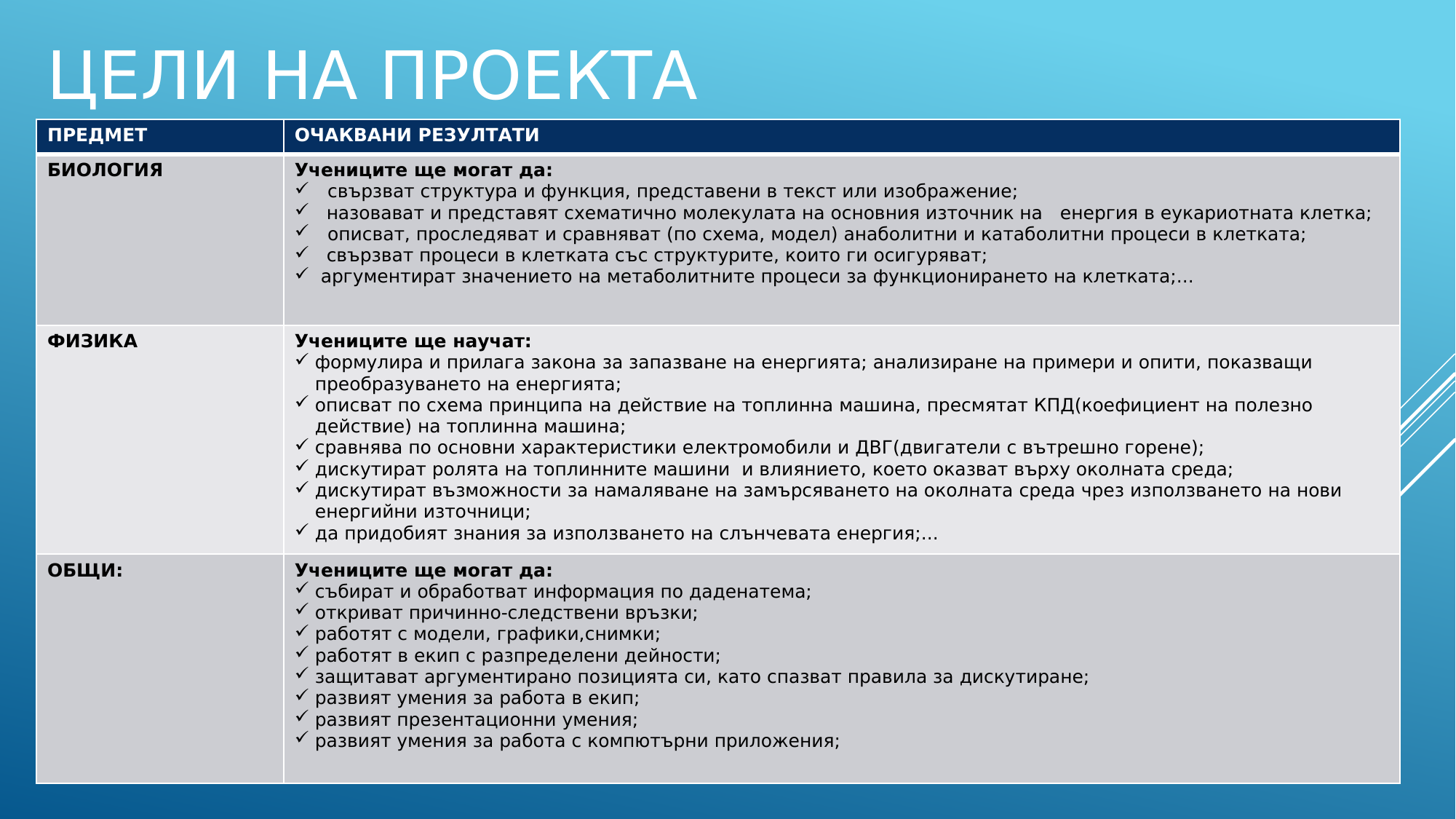

ЦЕЛИ НА ПРОЕКТА
| ПРЕДМЕТ | ОЧАКВАНИ РЕЗУЛТАТИ |
| --- | --- |
| БИОЛОГИЯ | Учениците ще могат да:   свързват структура и функция, представени в текст или изображение;   назовават и представят схематично молекулата на основния източник на   енергия в еукариотната клетка;    описват, проследяват и сравняват (по схема, модел) анаболитни и катаболитни процеси в клетката;   свързват процеси в клетката със структурите, които ги осигуряват;  аргументират значението на метаболитните процеси за функционирането на клетката;... |
| ФИЗИКА | Учениците ще научат: формулира и прилага закона за запазване на енергията; анализиране на примери и опити, показващи преобразуването на енергията; описват по схема принципа на действие на топлинна машина, пресмятат КПД(коефициент на полезно действие) на топлинна машина; сравнява по основни характеристики електромобили и ДВГ(двигатели с вътрешно горене); дискутират ролята на топлинните машини и влиянието, което оказват върху околната среда; дискутират възможности за намаляване на замърсяването на околната среда чрез използването на нови енергийни източници; да придобият знания за използването на слънчевата енергия;... |
| ОБЩИ: | Учениците ще могат да: събират и обработват информация по даденатема; откриват причинно-следствени връзки; работят с модели, графики,снимки; работят в екип с разпределени дейности; защитават аргументирано позицията си, като спазват правила за дискутиране; развият умения за работа в екип; развият презентационни умения; развият умения за работа с компютърни приложения; |